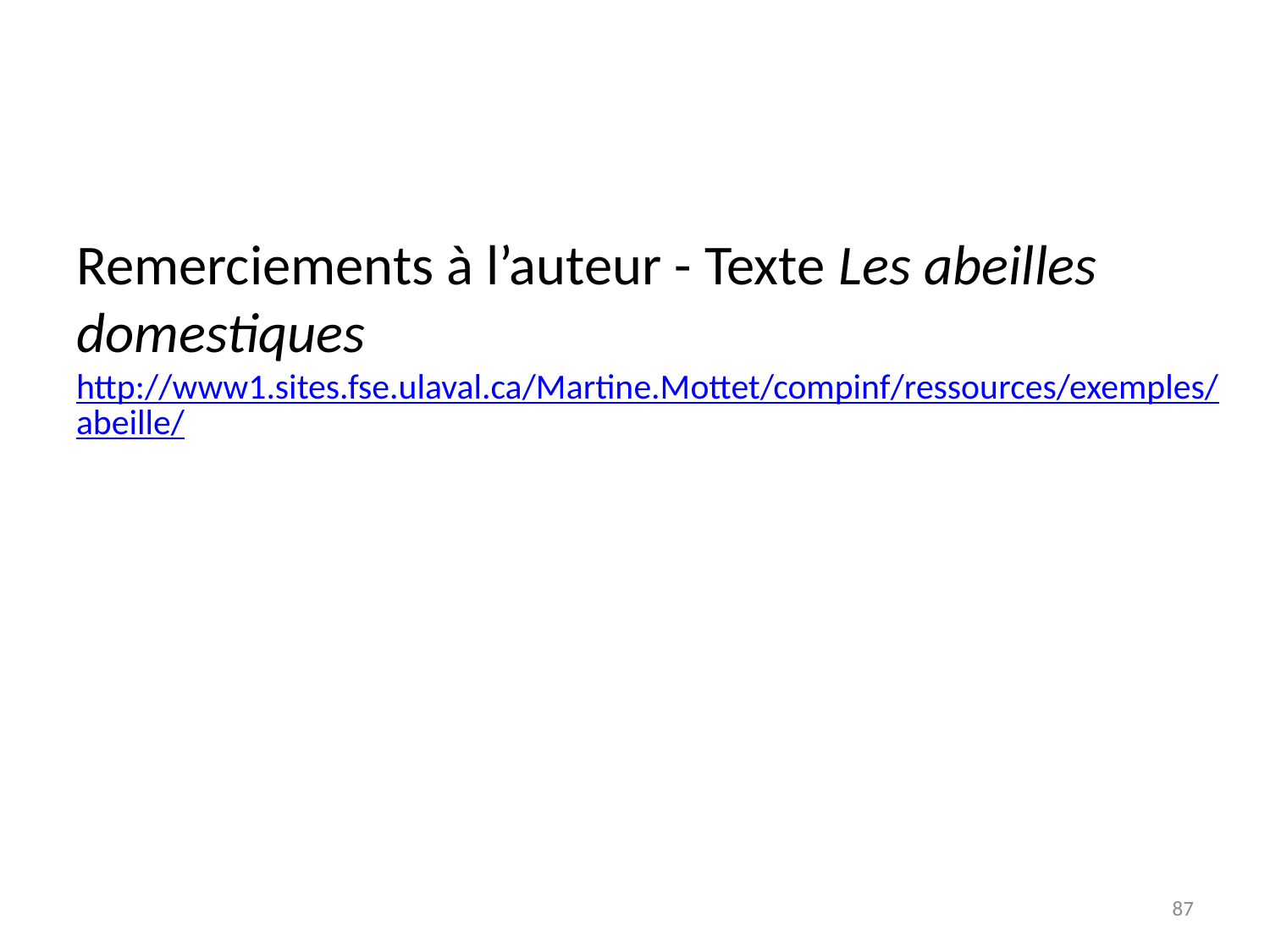

Remerciements à l’auteur - Texte Les abeilles domestiques http://www1.sites.fse.ulaval.ca/Martine.Mottet/compinf/ressources/exemples/abeille/
87